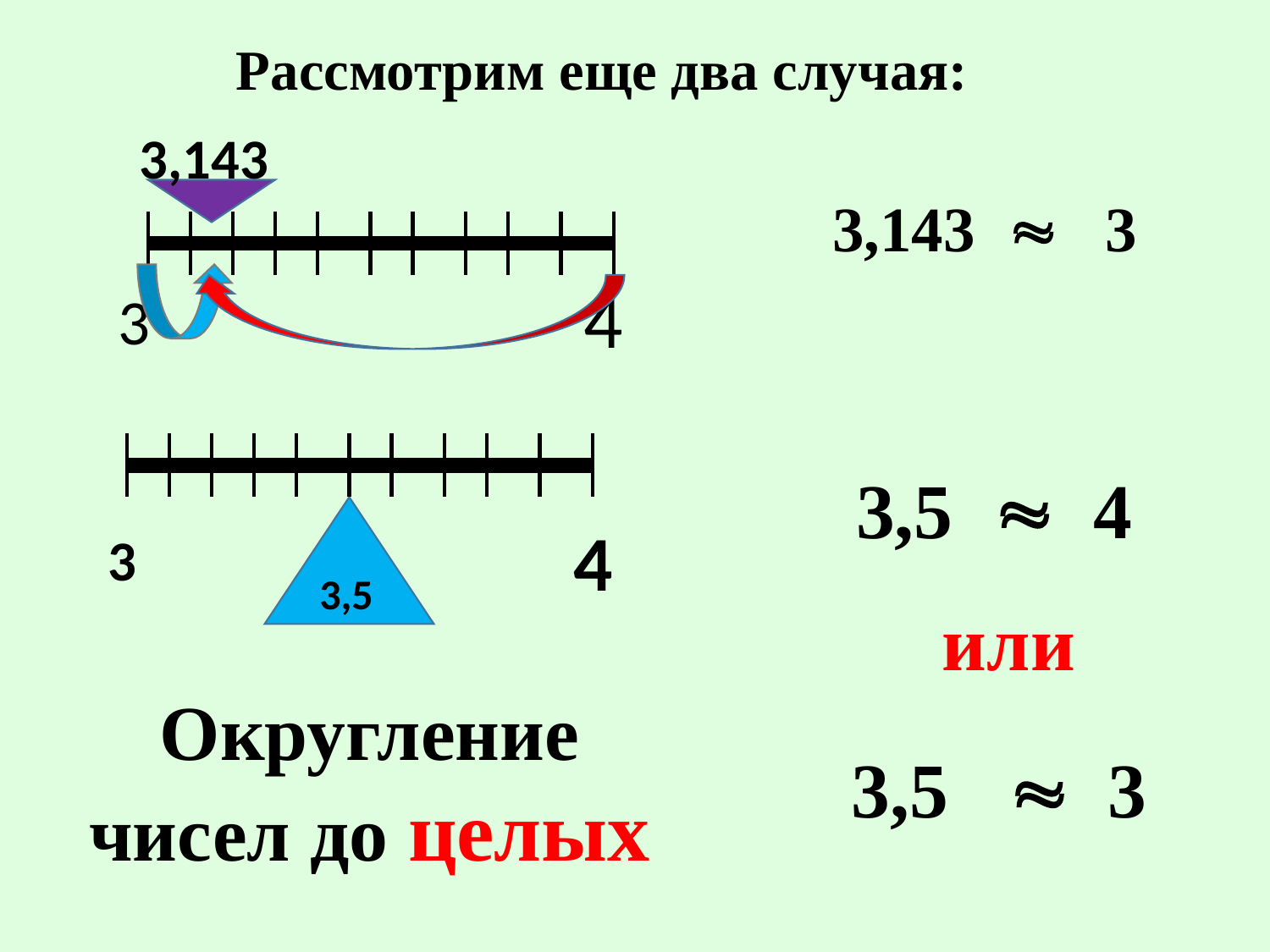

Рассмотрим еще два случая:

3,143

 3,143  ≈   3

4
3
3,5  ≈  4
3,5
4
3
или
Округление чисел до целых
3,5   ≈  3